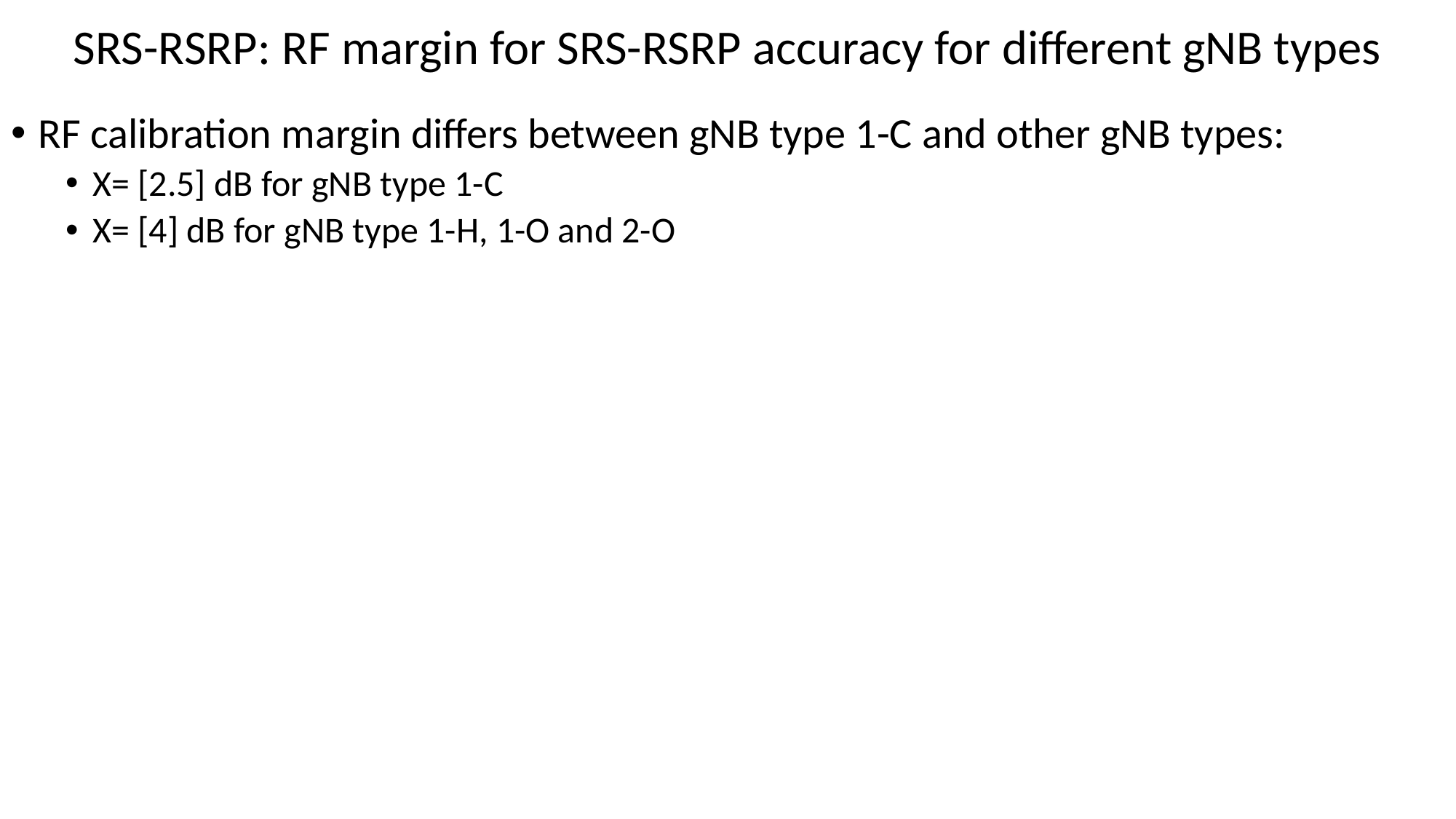

# SRS-RSRP: RF margin for SRS-RSRP accuracy for different gNB types
RF calibration margin differs between gNB type 1-C and other gNB types:
X= [2.5] dB for gNB type 1-C
X= [4] dB for gNB type 1-H, 1-O and 2-O